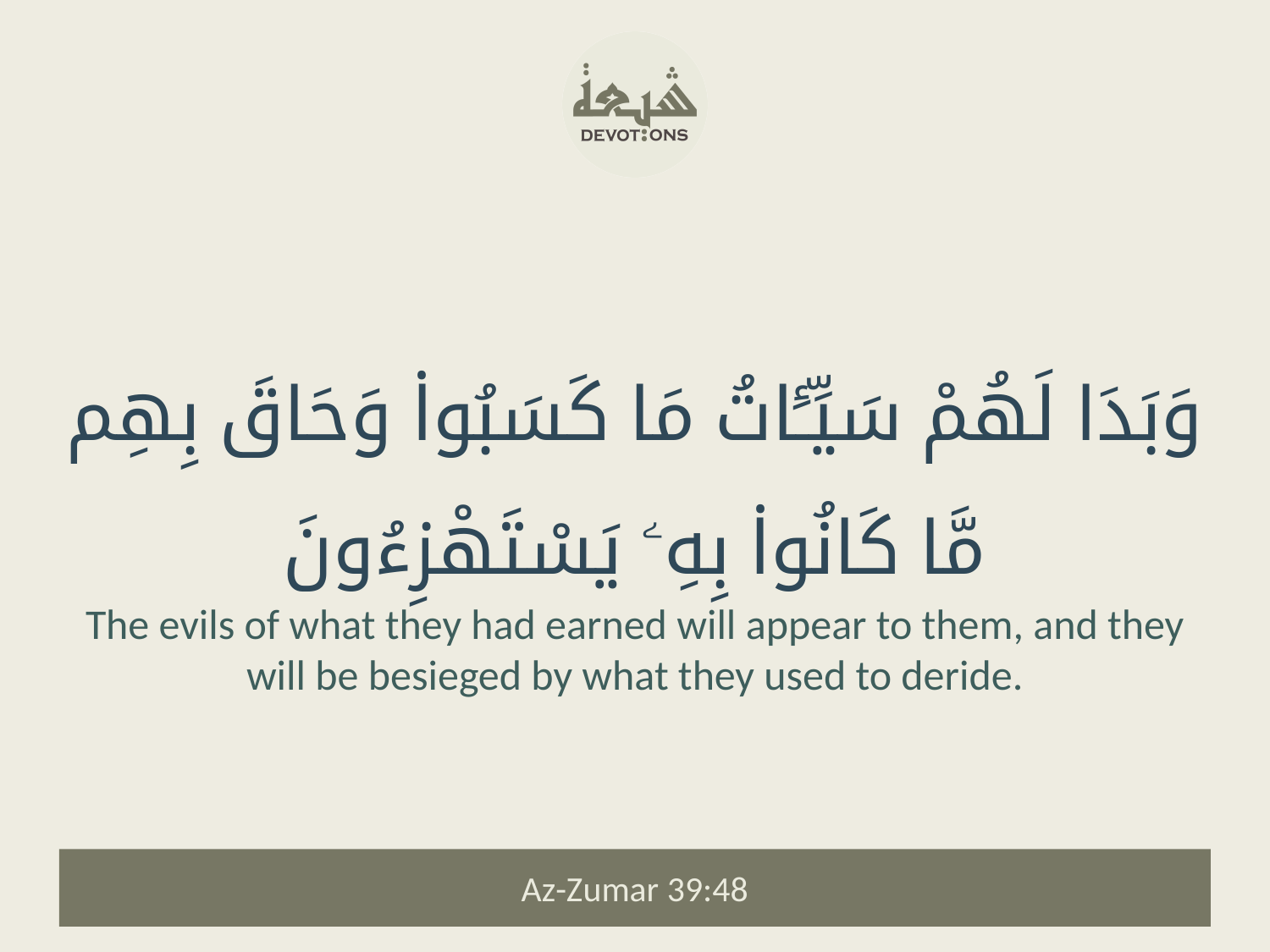

وَبَدَا لَهُمْ سَيِّـَٔاتُ مَا كَسَبُوا۟ وَحَاقَ بِهِم مَّا كَانُوا۟ بِهِۦ يَسْتَهْزِءُونَ
The evils of what they had earned will appear to them, and they will be besieged by what they used to deride.
Az-Zumar 39:48